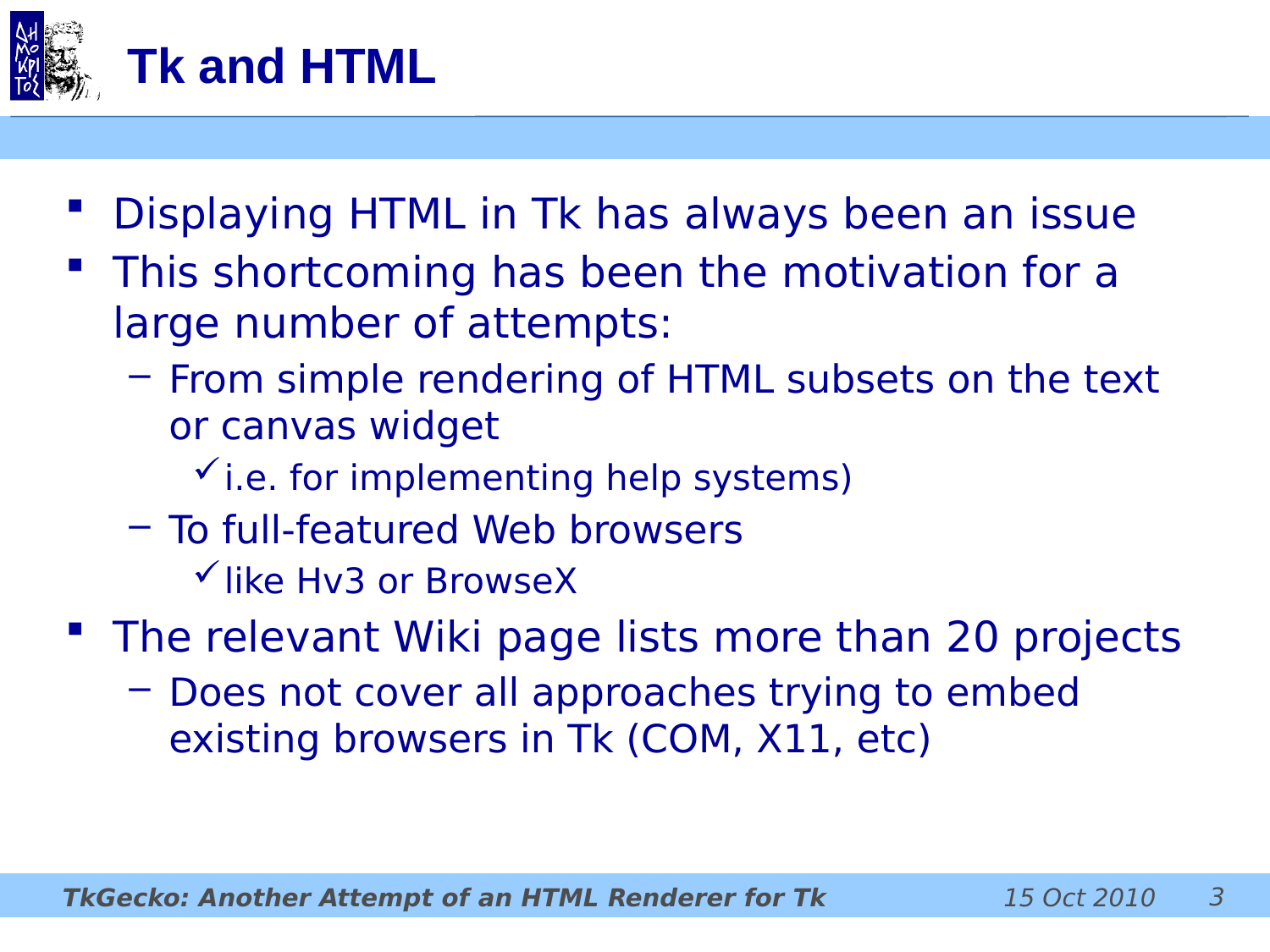

# Tk and HTML
Displaying HTML in Tk has always been an issue
This shortcoming has been the motivation for a large number of attempts:
From simple rendering of HTML subsets on the text or canvas widget
i.e. for implementing help systems)
To full-featured Web browsers
like Hv3 or BrowseX
The relevant Wiki page lists more than 20 projects
Does not cover all approaches trying to embed existing browsers in Tk (COM, X11, etc)
3
TkGecko: Another Attempt of an HTML Renderer for Tk
15 Oct 2010